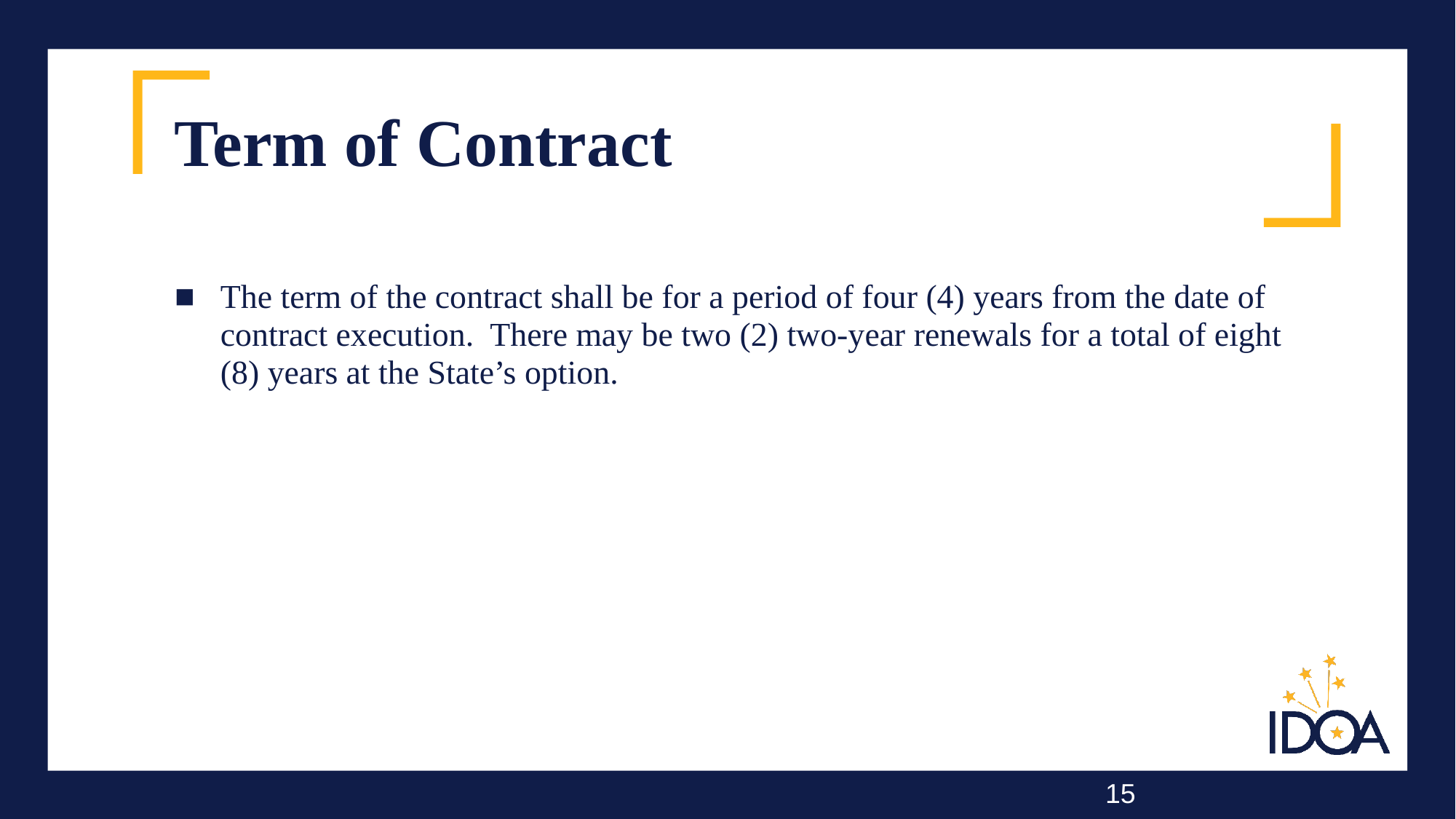

# Term of Contract
The term of the contract shall be for a period of four (4) years from the date of contract execution.  There may be two (2) two-year renewals for a total of eight (8) years at the State’s option.
15